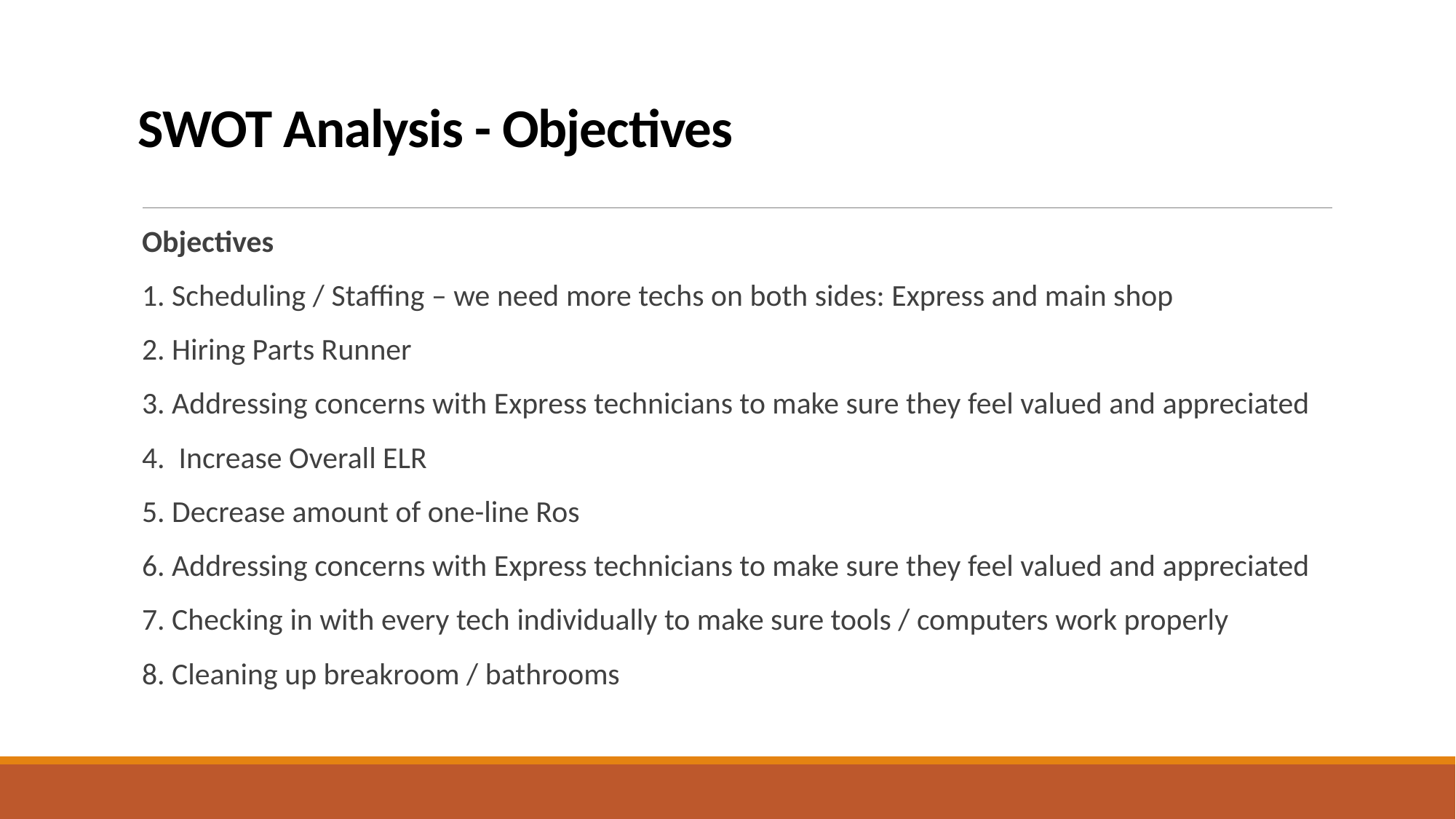

# SWOT Analysis - Objectives
Objectives
1. Scheduling / Staffing – we need more techs on both sides: Express and main shop
2. Hiring Parts Runner
3. Addressing concerns with Express technicians to make sure they feel valued and appreciated
4.  Increase Overall ELR
5. Decrease amount of one-line Ros
6. Addressing concerns with Express technicians to make sure they feel valued and appreciated
7. Checking in with every tech individually to make sure tools / computers work properly
8. Cleaning up breakroom / bathrooms